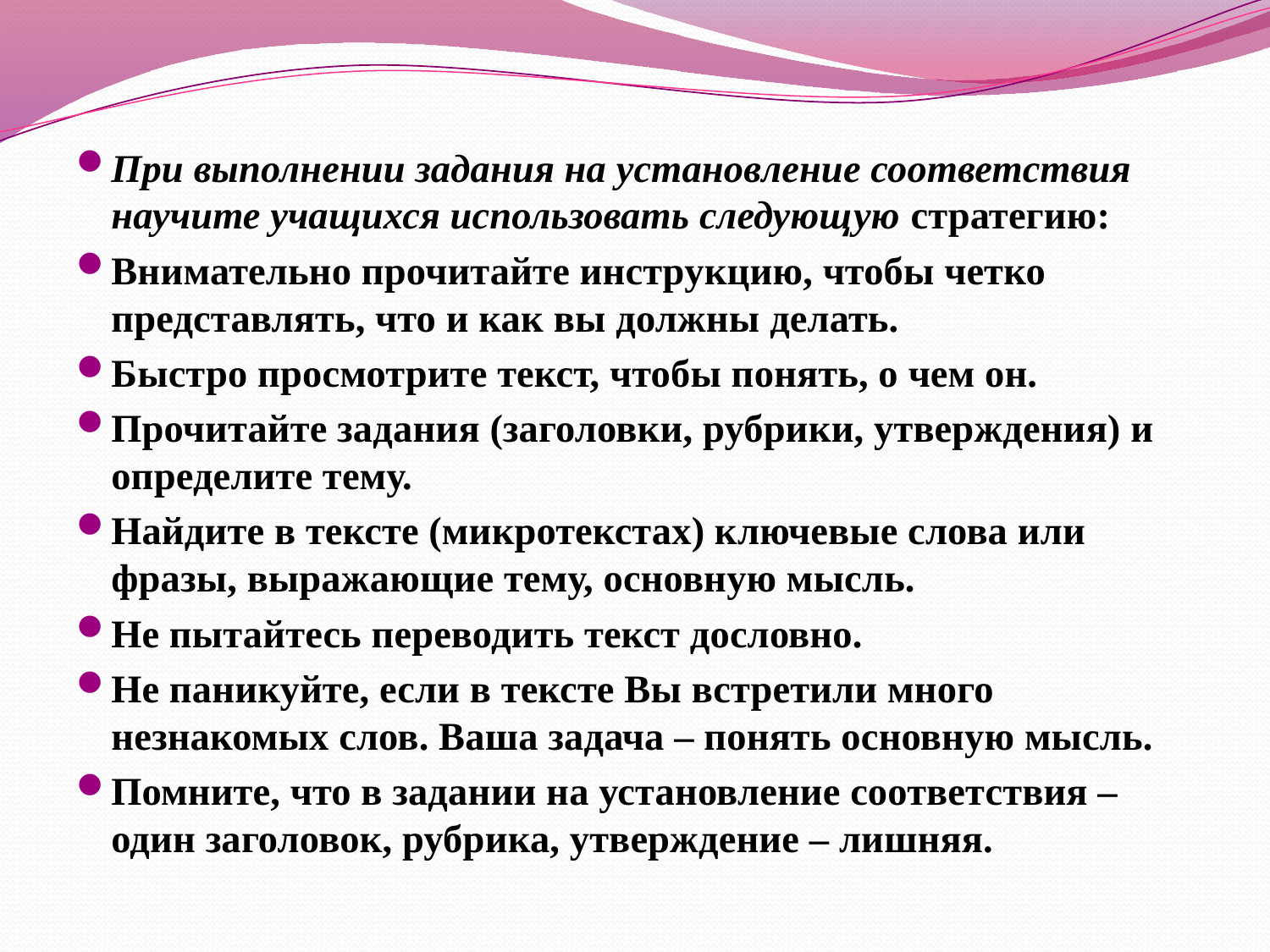

#
При выполнении задания на установление соответствия научите учащихся использовать следующую стратегию:
Внимательно прочитайте инструкцию, чтобы четко представлять, что и как вы должны делать.
Быстро просмотрите текст, чтобы понять, о чем он.
Прочитайте задания (заголовки, рубрики, утверждения) и определите тему.
Найдите в тексте (микротекстах) ключевые слова или фразы, выражающие тему, основную мысль.
Не пытайтесь переводить текст дословно.
Не паникуйте, если в тексте Вы встретили много незнакомых слов. Ваша задача – понять основную мысль.
Помните, что в задании на установление соответствия – один заголовок, рубрика, утверждение – лишняя.